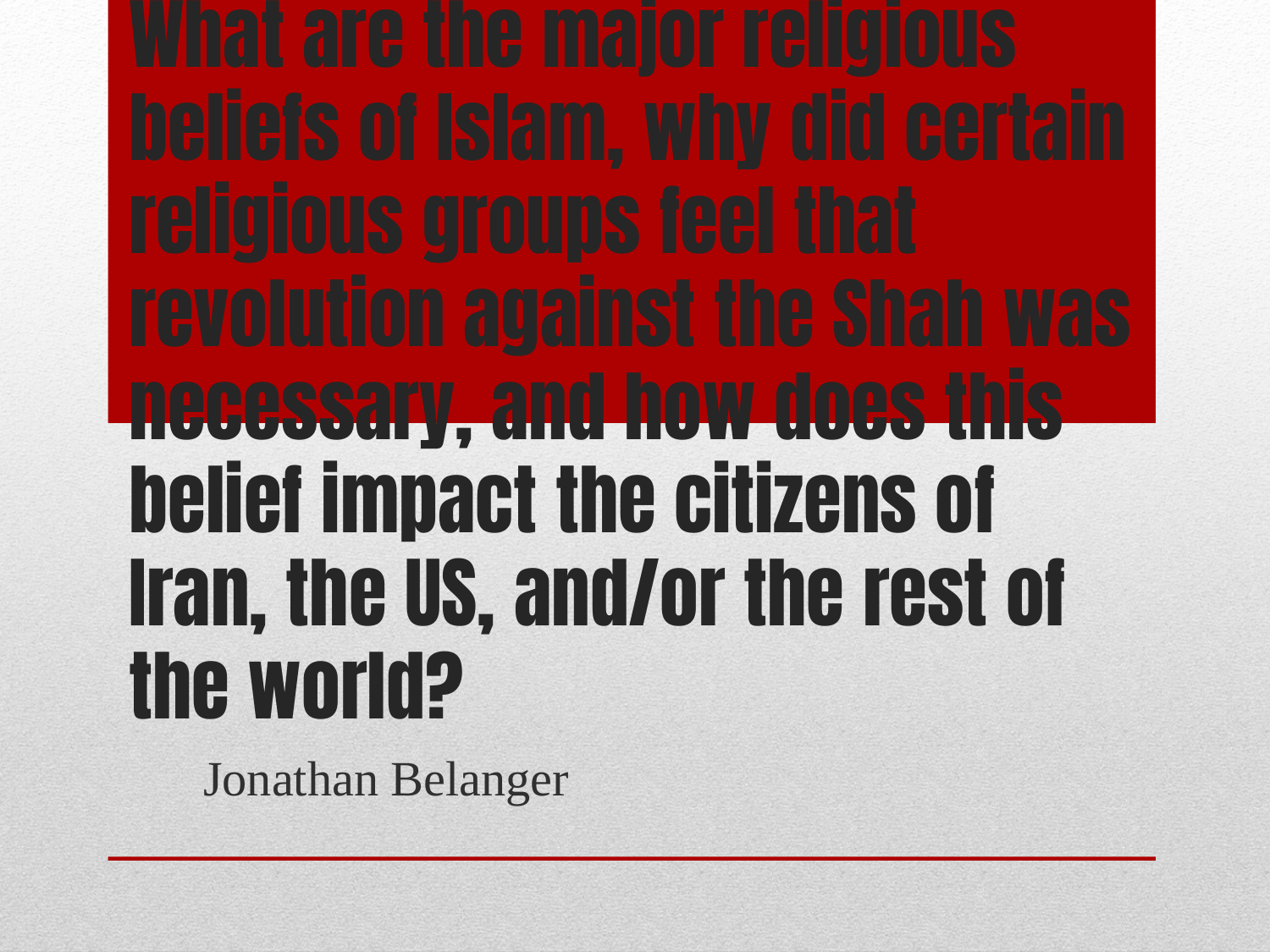

# What are the major religious beliefs of Islam, why did certain religious groups feel that revolution against the Shah was necessary, and how does this belief impact the citizens of Iran, the US, and/or the rest of the world?
Jonathan Belanger